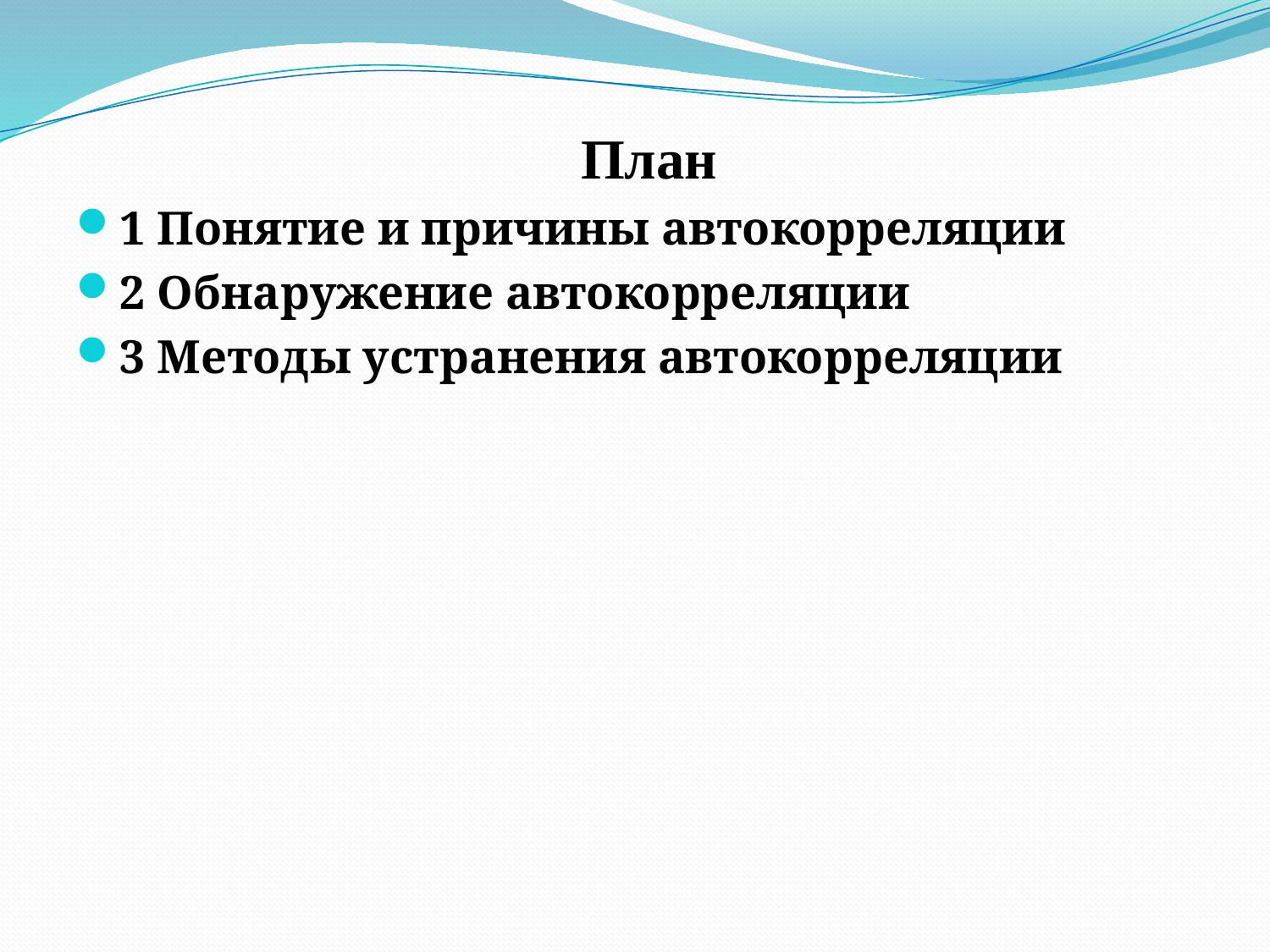

План
1 Понятие и причины автокорреляции
2 Обнаружение автокорреляции
3 Методы устранения автокорреляции